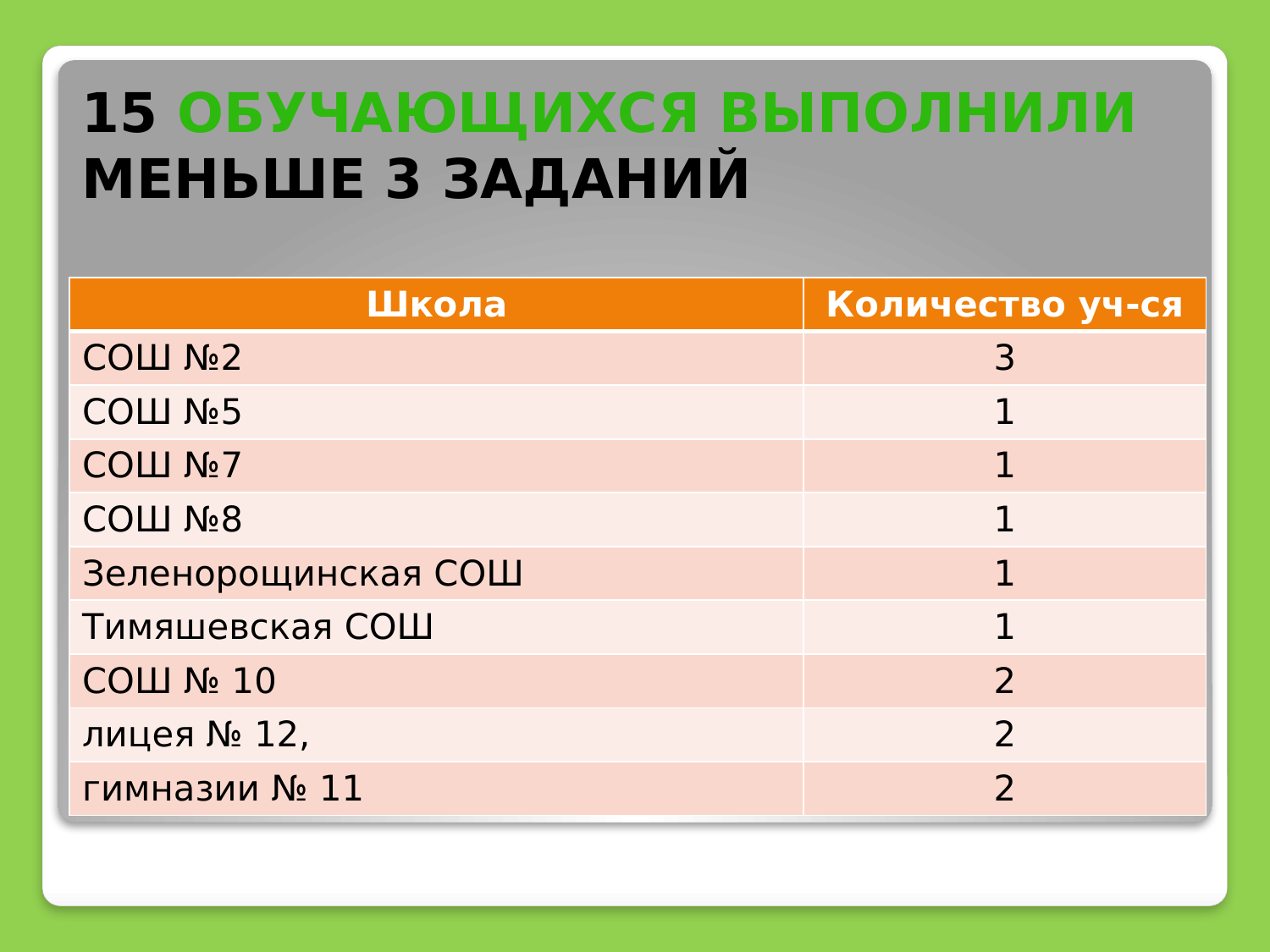

# 15 обучающихся выполнили меньше 3 заданий
| Школа | Количество уч-ся |
| --- | --- |
| СОШ №2 | 3 |
| СОШ №5 | 1 |
| СОШ №7 | 1 |
| СОШ №8 | 1 |
| Зеленорощинская СОШ | 1 |
| Тимяшевская СОШ | 1 |
| СОШ № 10 | 2 |
| лицея № 12, | 2 |
| гимназии № 11 | 2 |